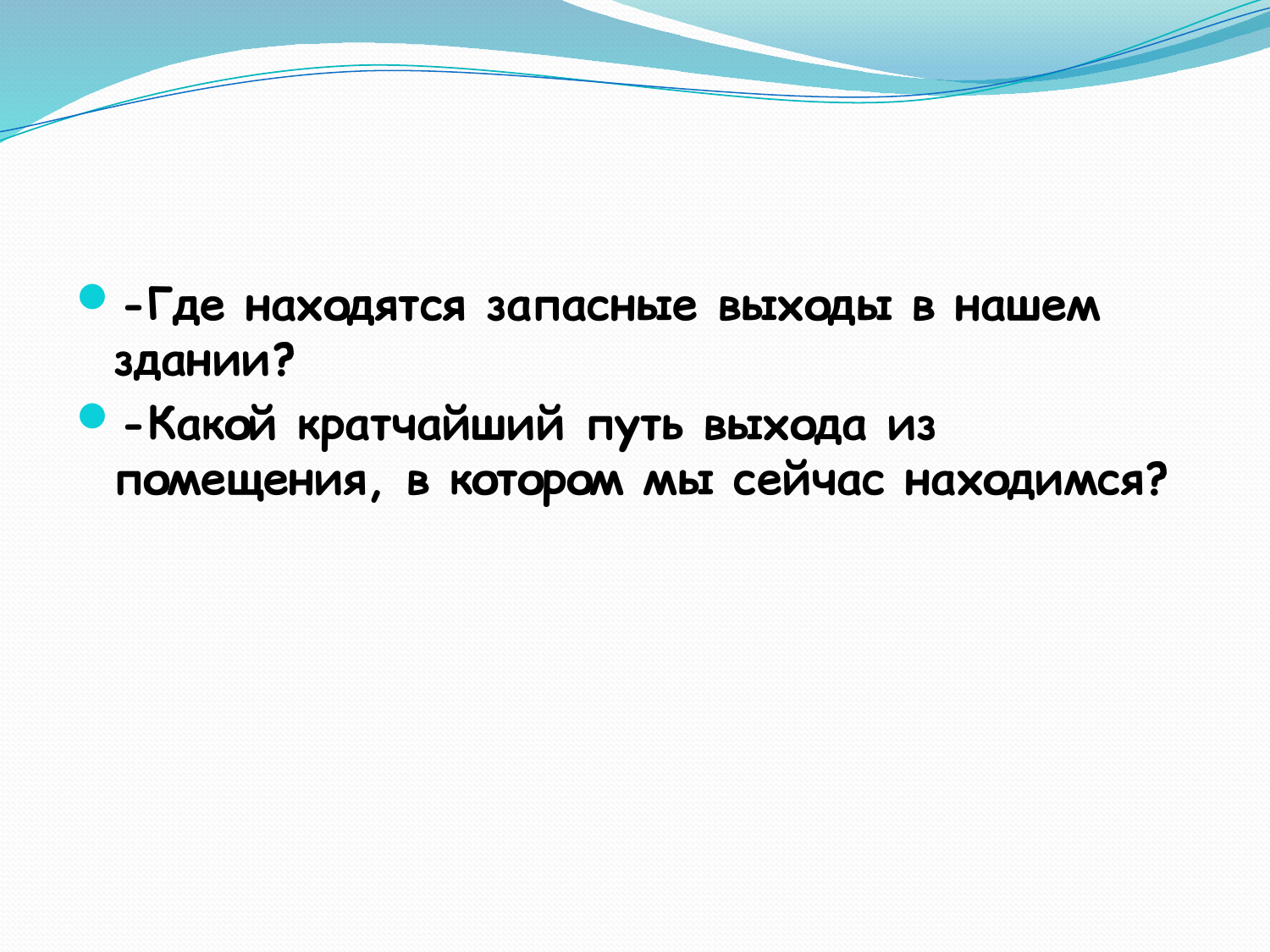

-Где находятся запасные выходы в нашем здании?
-Какой кратчайший путь выхода из помещения, в котором мы сейчас находимся?